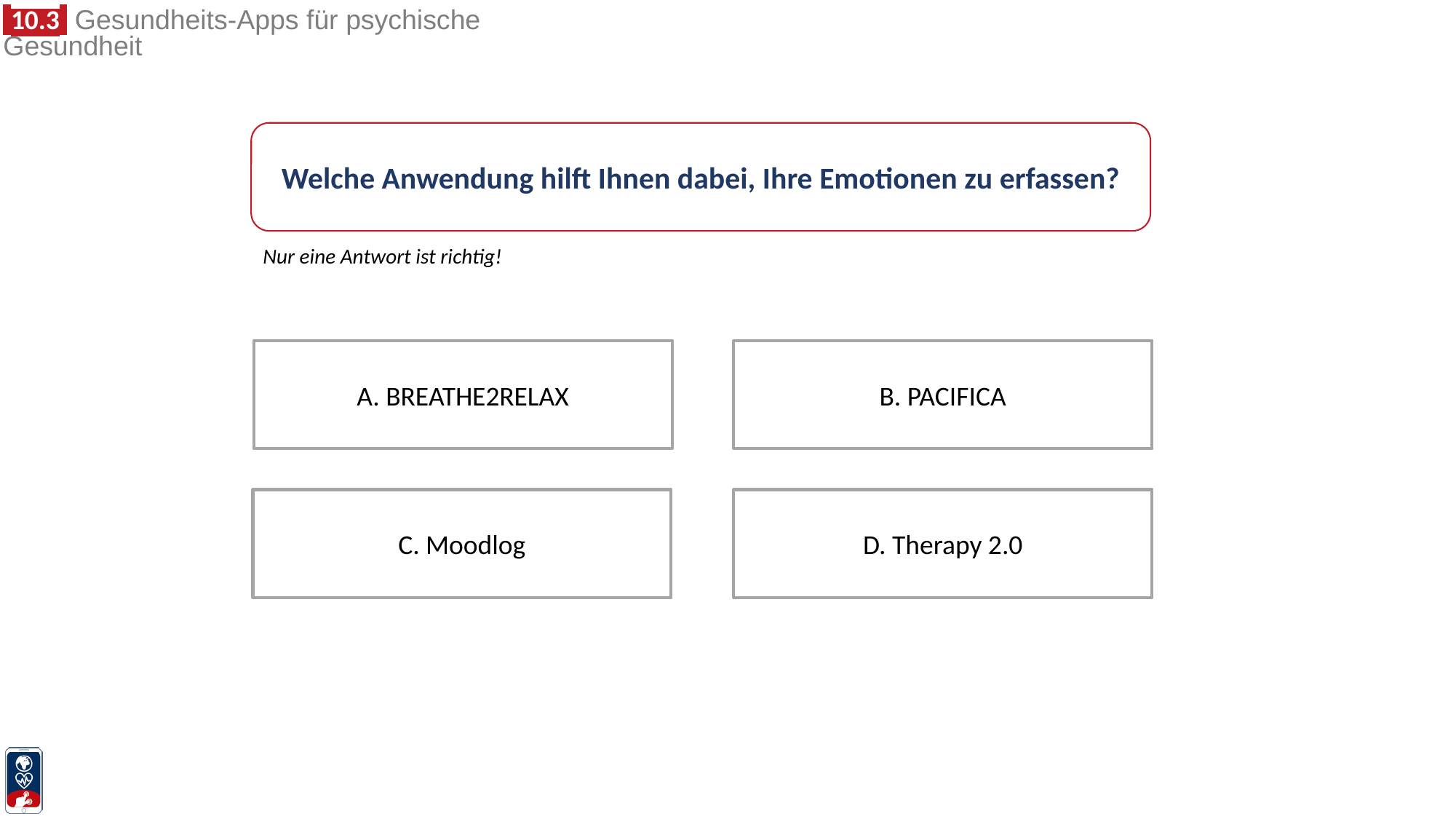

Welche Anwendung hilft Ihnen dabei, Ihre Emotionen zu erfassen?
Nur eine Antwort ist richtig!
A. BREATHE2RELAX
B. PACIFICA
C. Moodlog
D. Therapy 2.0